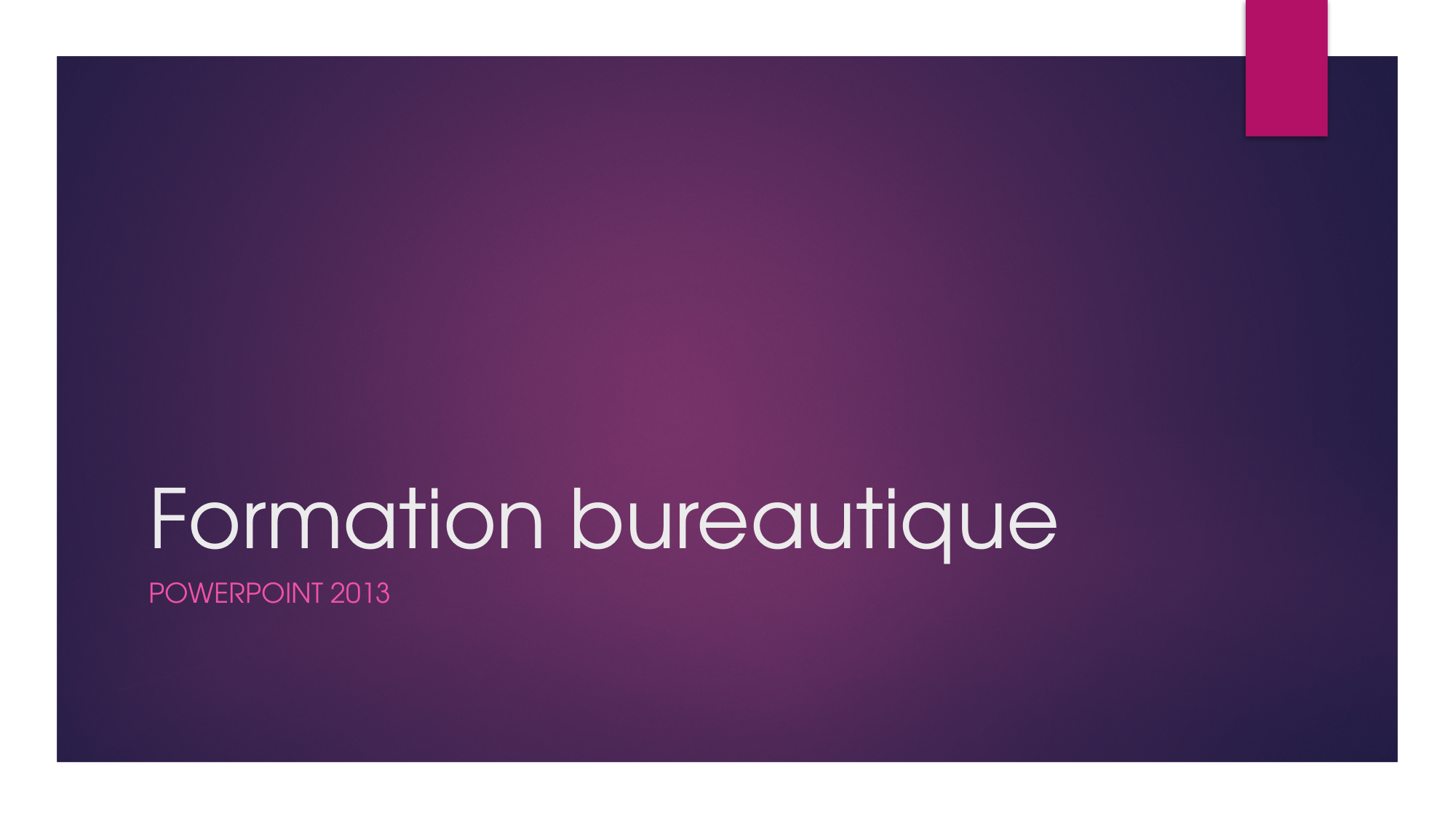

# Formation bureautique
PowerPoint 2013
La formation débutera à 9:30. Merci de patienter…